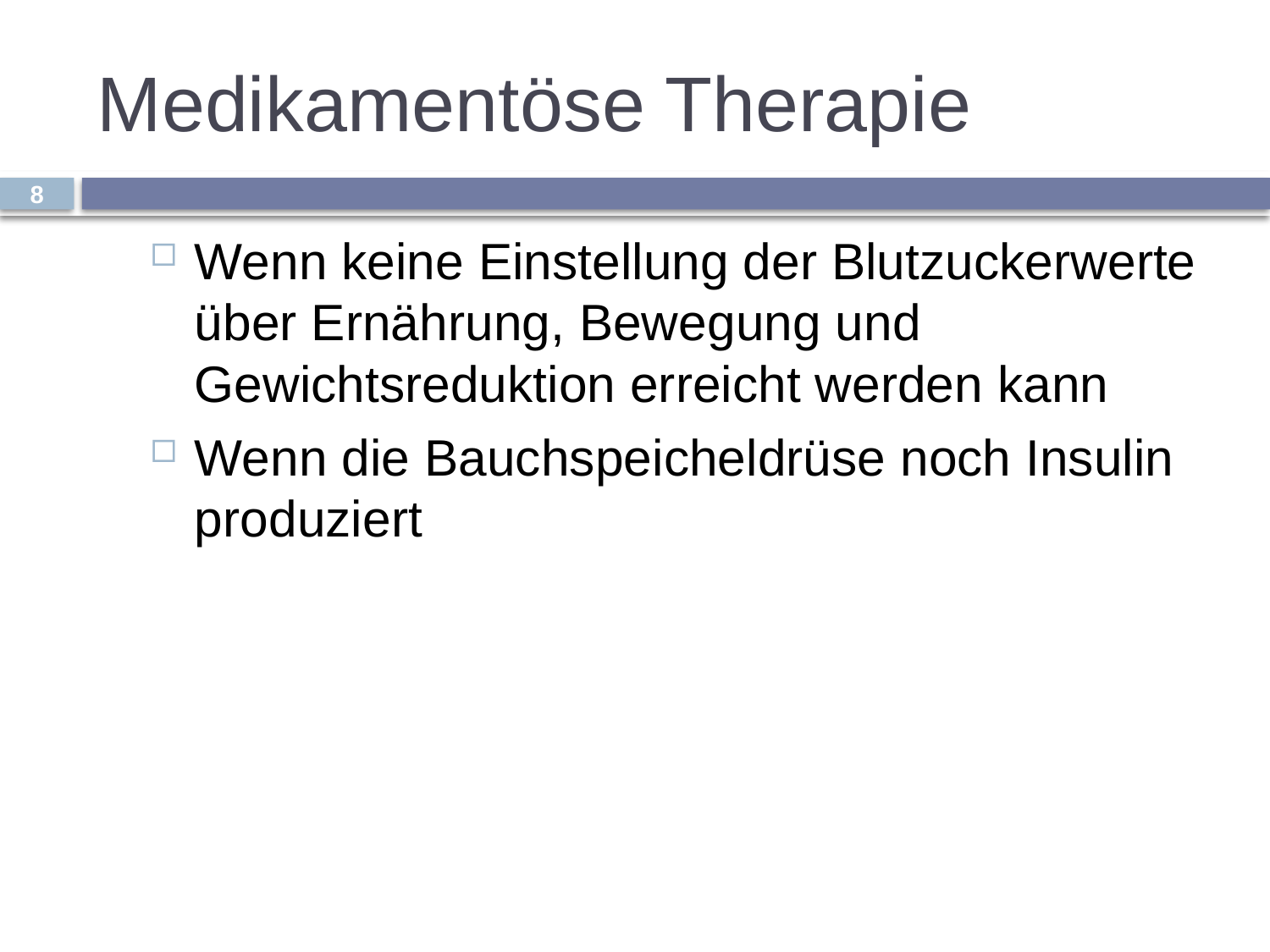

# Medikamentöse Therapie
8
Wenn keine Einstellung der Blutzuckerwerte über Ernährung, Bewegung und Gewichtsreduktion erreicht werden kann
Wenn die Bauchspeicheldrüse noch Insulin produziert